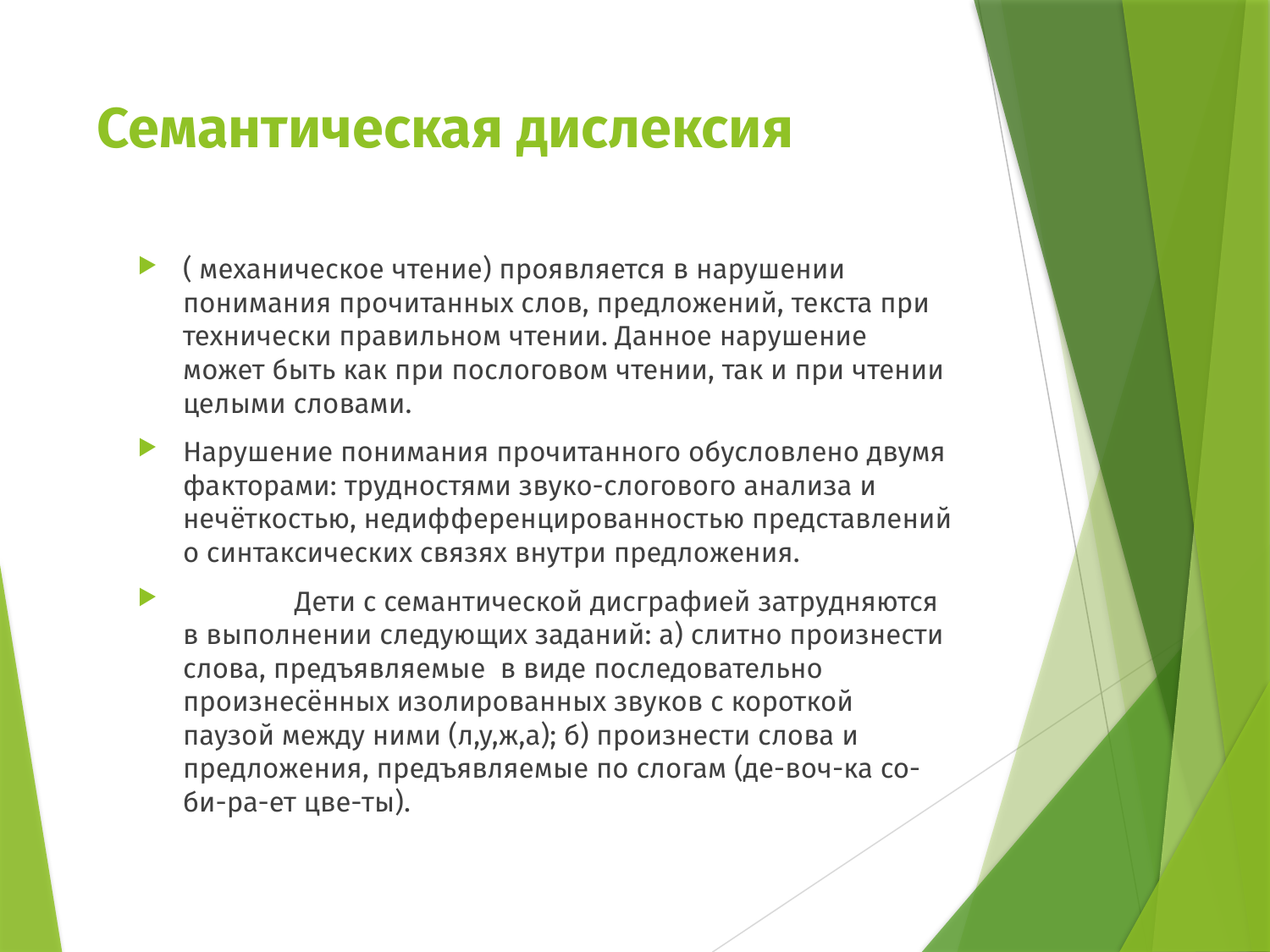

# Семантическая дислексия

( механическое чтение) проявляется в нарушении понимания прочитанных слов, предложений, текста при технически правильном чтении. Данное нарушение может быть как при послоговом чтении, так и при чтении целыми словами.
Нарушение понимания прочитанного обусловлено двумя факторами: трудностями звуко-слогового анализа и нечёткостью, недифференцированностью представлений о синтаксических связях внутри предложения.
	Дети с семантической дисграфией затрудняются в выполнении следующих заданий: а) слитно произнести слова, предъявляемые  в виде последовательно произнесённых изолированных звуков с короткой паузой между ними (л,у,ж,а); б) произнести слова и предложения, предъявляемые по слогам (де-воч-ка со-би-ра-ет цве-ты).